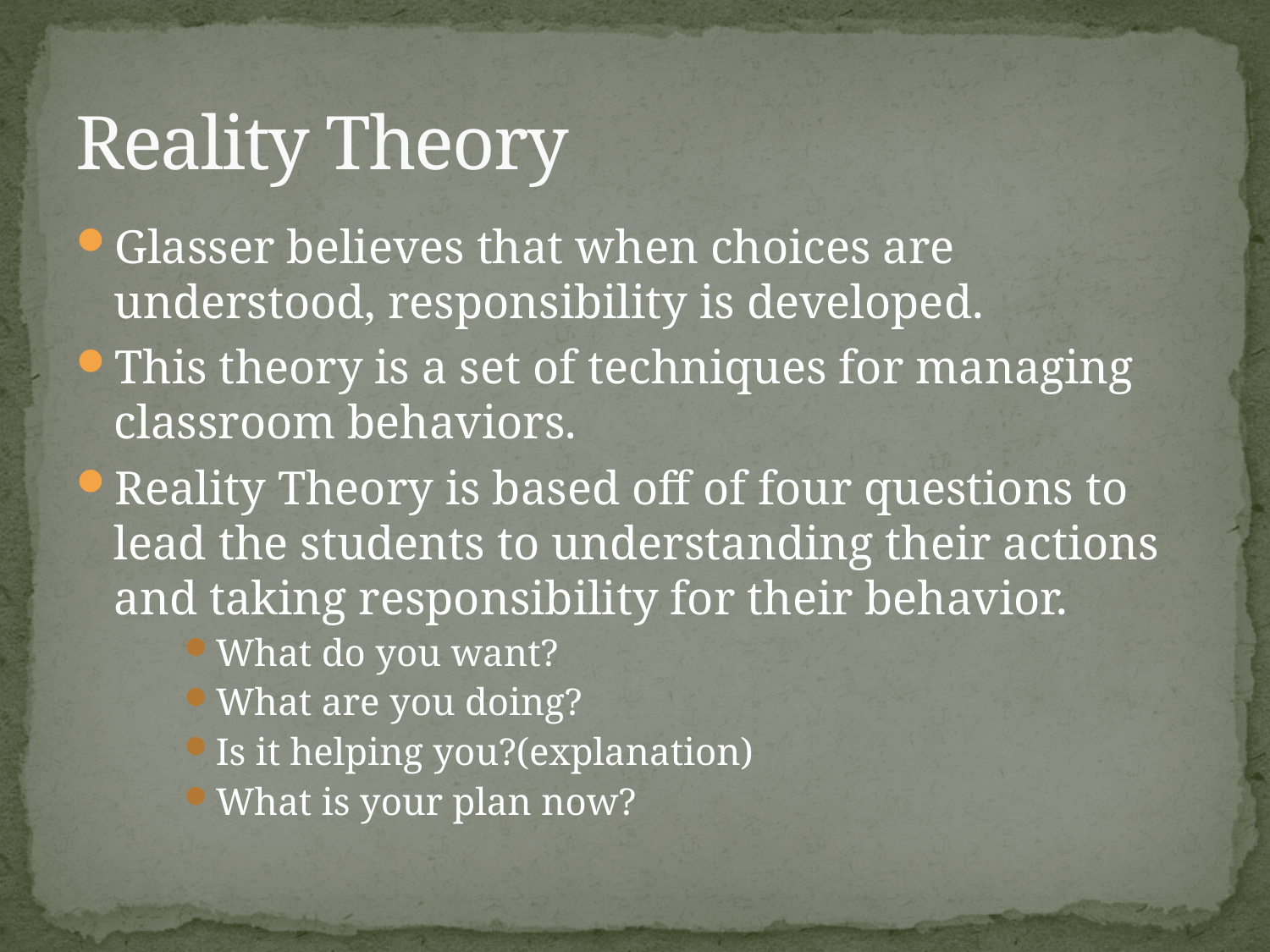

# Reality Theory
Glasser believes that when choices are understood, responsibility is developed.
This theory is a set of techniques for managing classroom behaviors.
Reality Theory is based off of four questions to lead the students to understanding their actions and taking responsibility for their behavior.
What do you want?
What are you doing?
Is it helping you?(explanation)
What is your plan now?